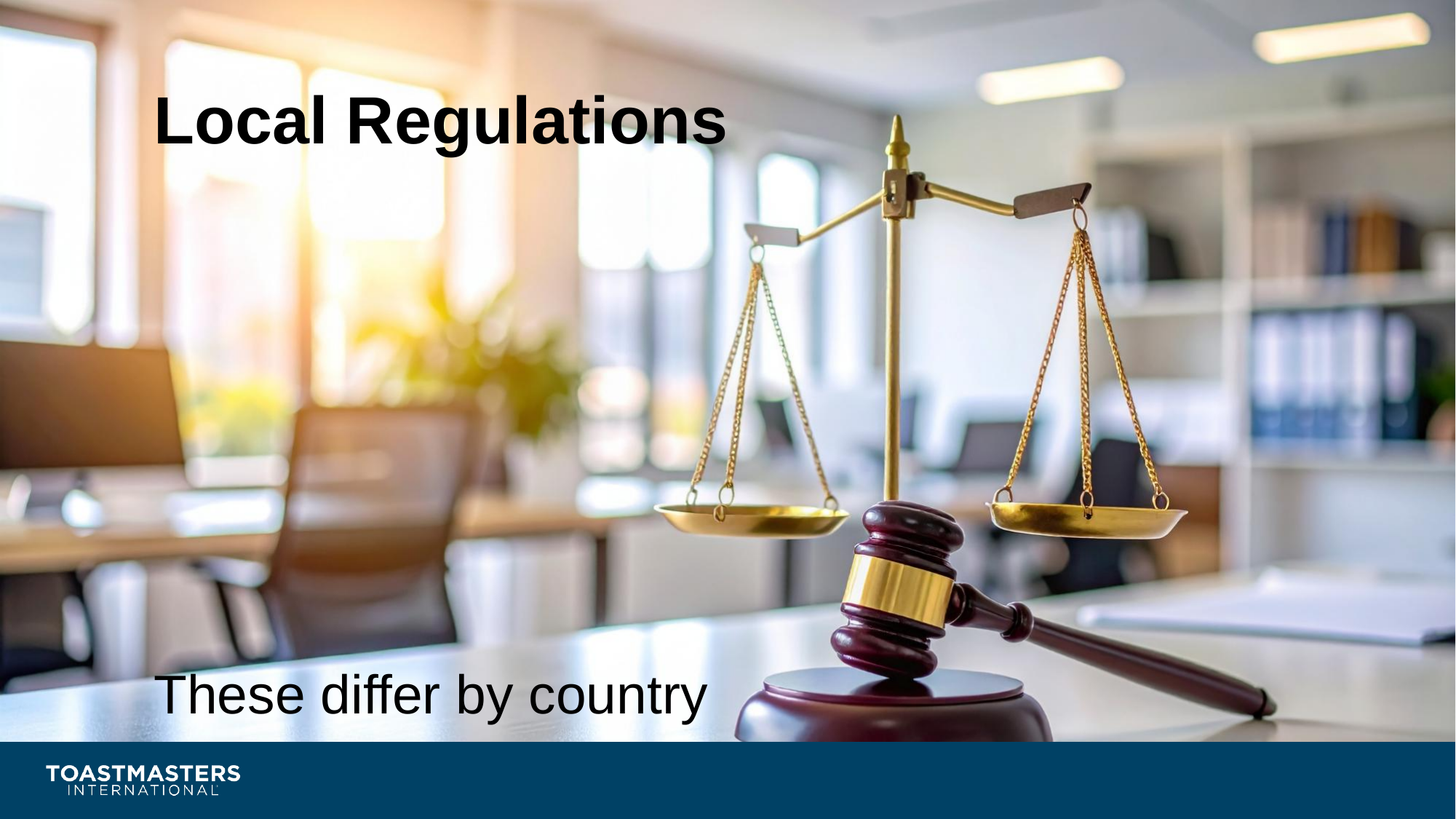

# Local Regulations
These differ by country